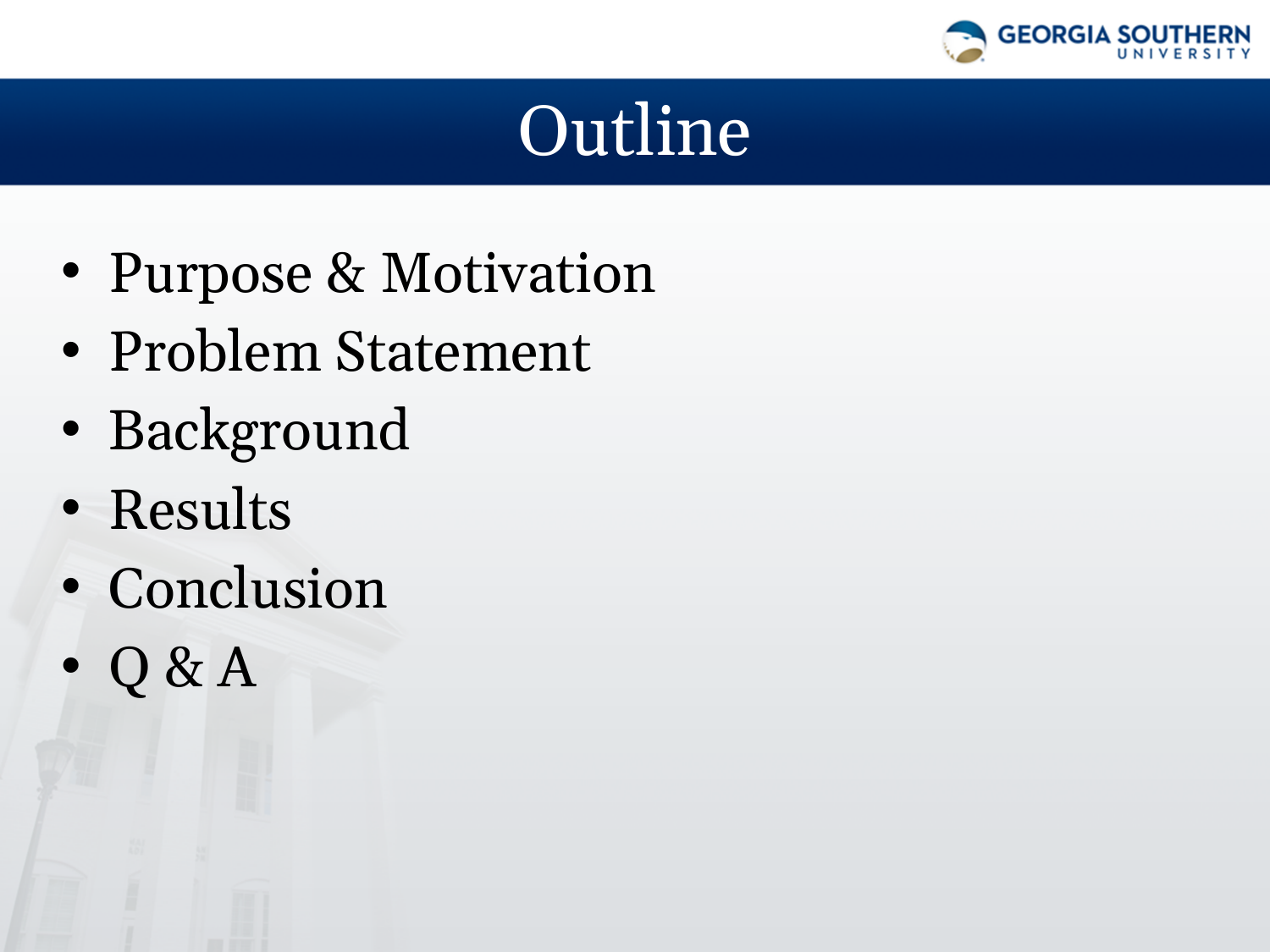

# Outline
Purpose & Motivation
Problem Statement
Background
Results
Conclusion
Q & A